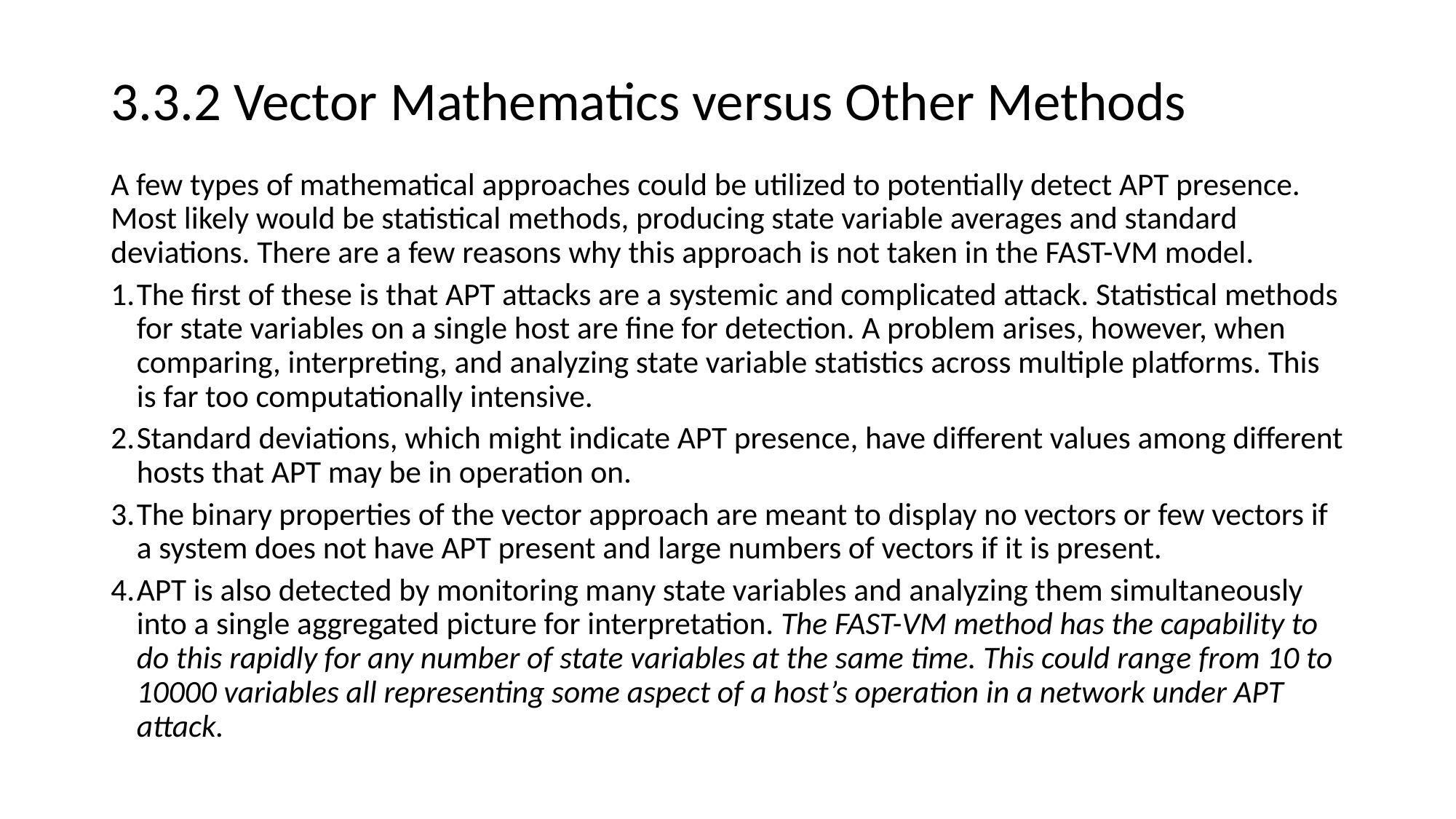

# 3.3.2 Vector Mathematics versus Other Methods
A few types of mathematical approaches could be utilized to potentially detect APT presence. Most likely would be statistical methods, producing state variable averages and standard deviations. There are a few reasons why this approach is not taken in the FAST-VM model.
The first of these is that APT attacks are a systemic and complicated attack. Statistical methods for state variables on a single host are fine for detection. A problem arises, however, when comparing, interpreting, and analyzing state variable statistics across multiple platforms. This is far too computationally intensive.
Standard deviations, which might indicate APT presence, have different values among different hosts that APT may be in operation on.
The binary properties of the vector approach are meant to display no vectors or few vectors if a system does not have APT present and large numbers of vectors if it is present.
APT is also detected by monitoring many state variables and analyzing them simultaneously into a single aggregated picture for interpretation. The FAST-VM method has the capability to do this rapidly for any number of state variables at the same time. This could range from 10 to 10000 variables all representing some aspect of a host’s operation in a network under APT attack.